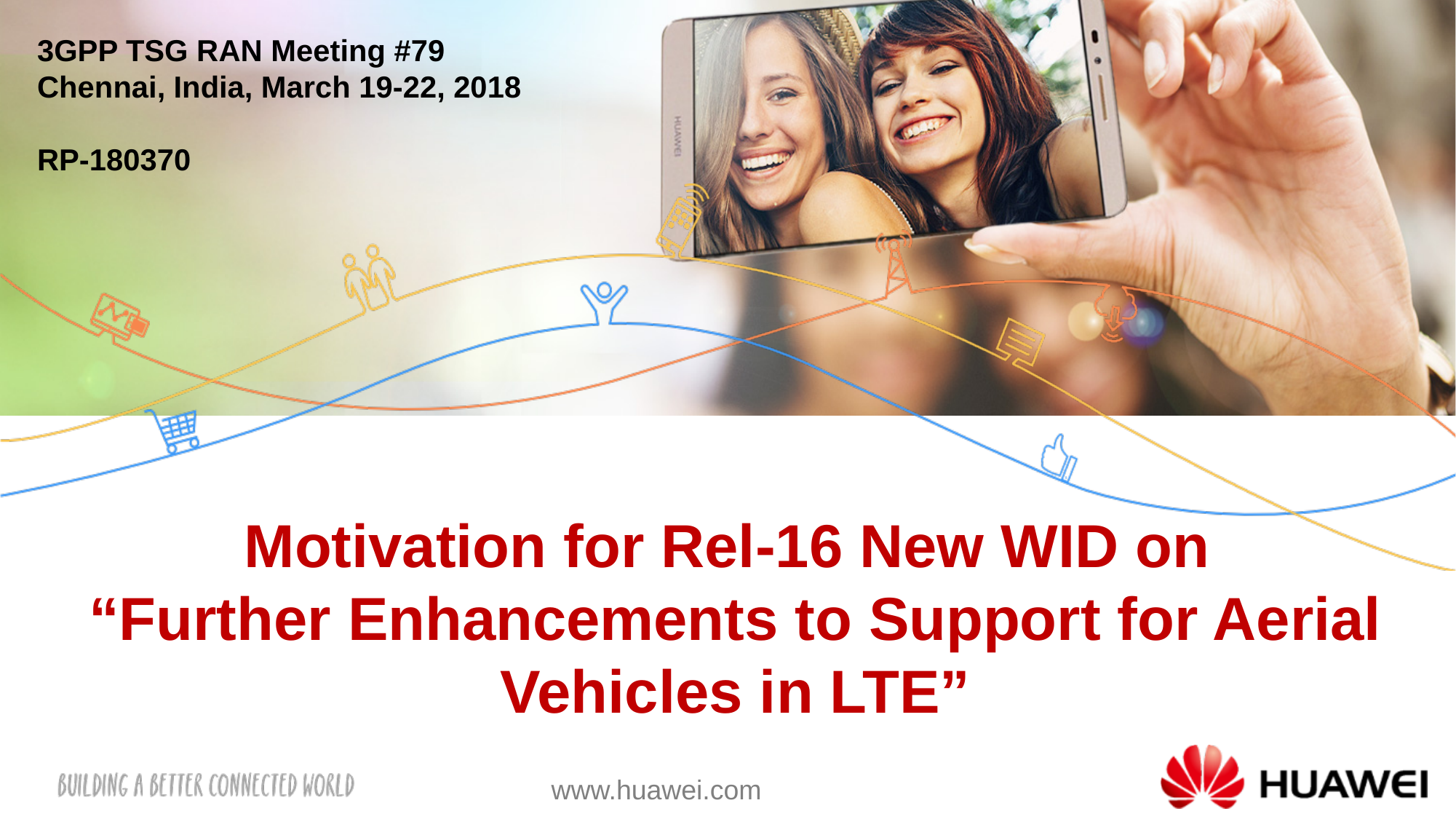

3GPP TSG RAN Meeting #79
Chennai, India, March 19-22, 2018

RP-180370
# Motivation for Rel-16 New WID on “Further Enhancements to Support for Aerial Vehicles in LTE”